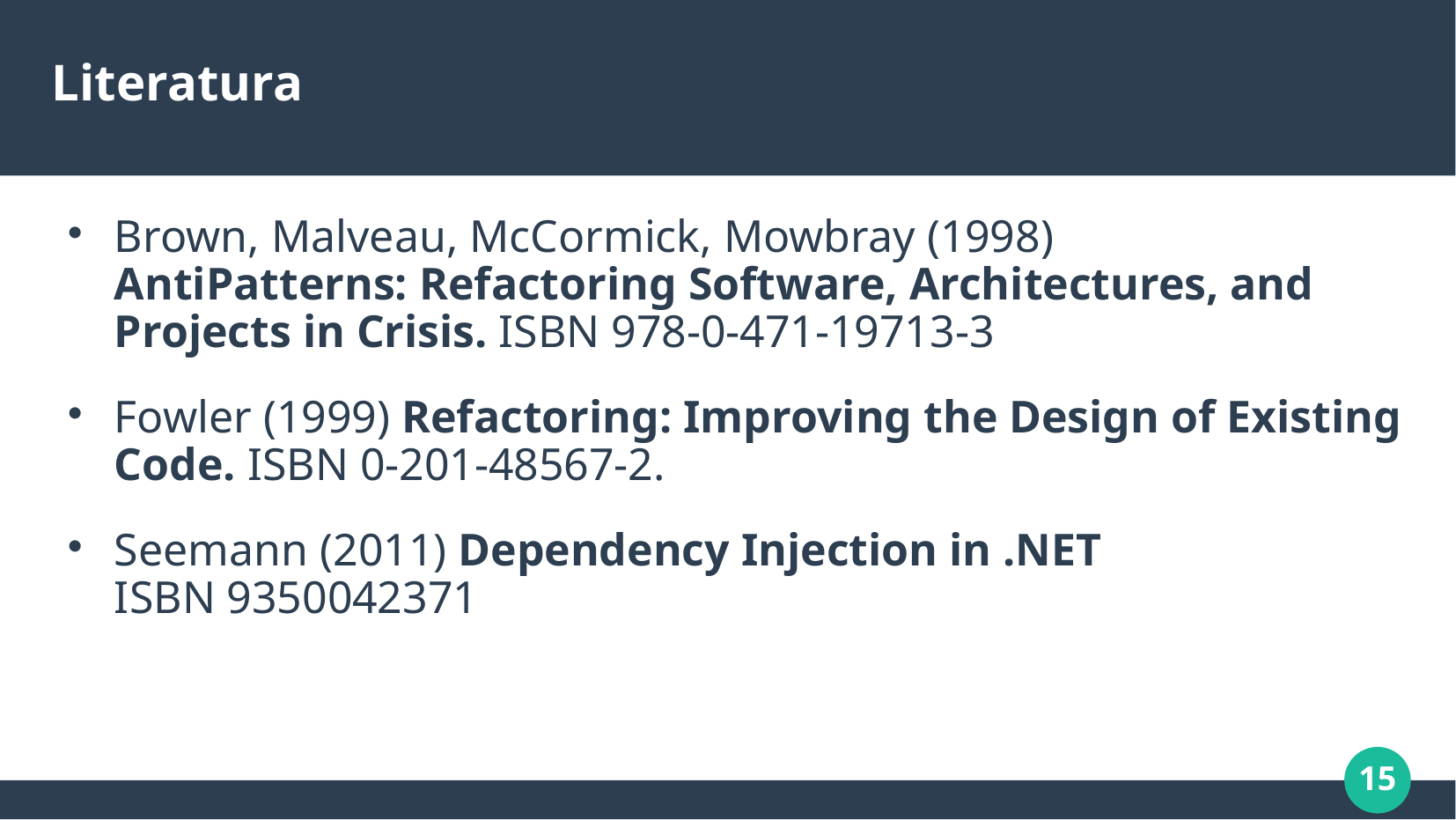

# Literatura
Brown, Malveau, McCormick, Mowbray (1998)
AntiPatterns: Refactoring Software, Architectures, and Projects in Crisis. ISBN 978-0-471-19713-3
Fowler (1999) Refactoring: Improving the Design of Existing Code. ISBN 0-201-48567-2.
Seemann (2011) Dependency Injection in .NET
ISBN 9350042371